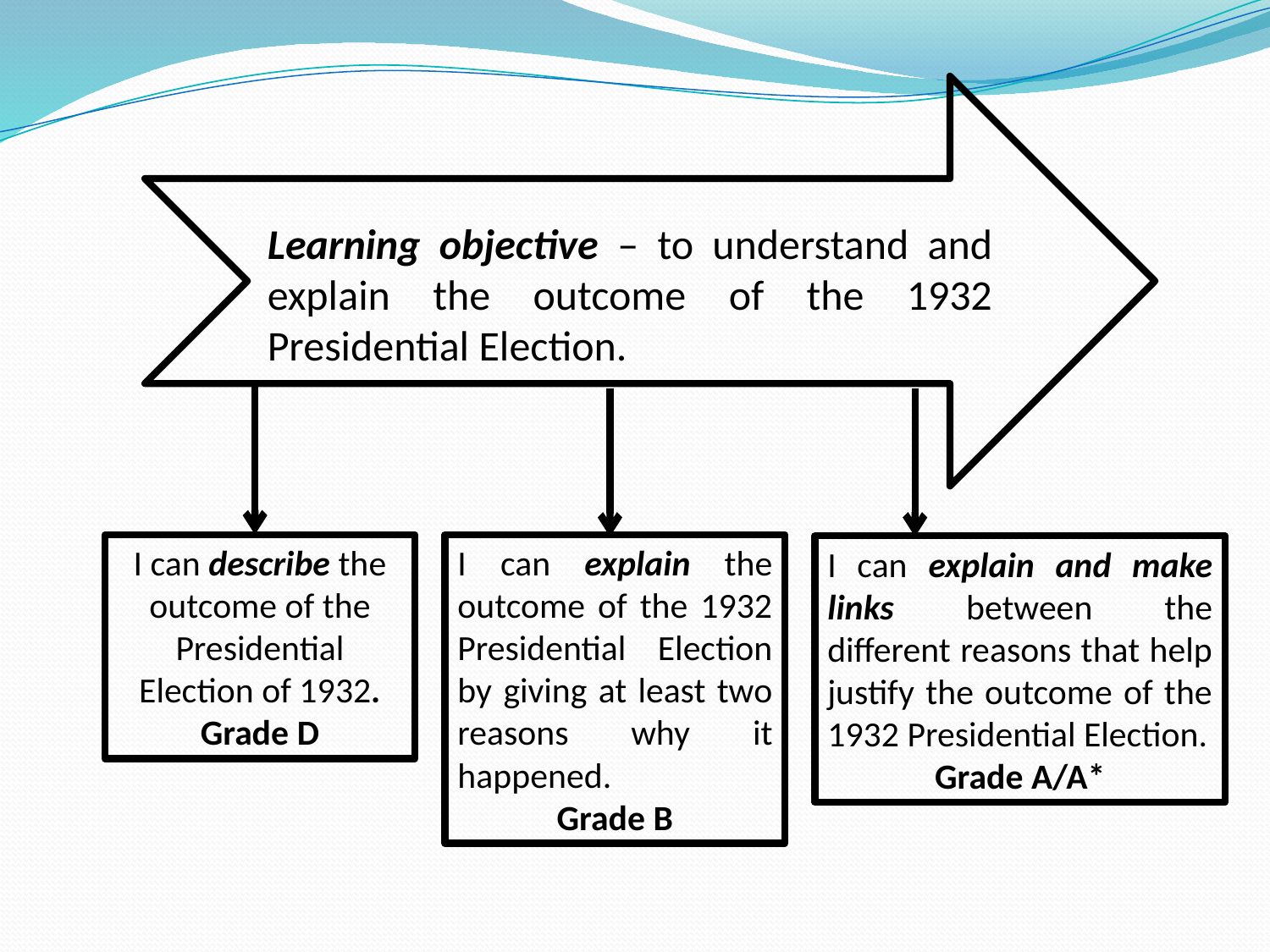

Learning objective – to understand and explain the outcome of the 1932 Presidential Election.
I can describe the outcome of the Presidential Election of 1932.
Grade D
I can explain the outcome of the 1932 Presidential Election by giving at least two reasons why it happened.
Grade B
I can explain and make links between the different reasons that help justify the outcome of the 1932 Presidential Election.
Grade A/A*